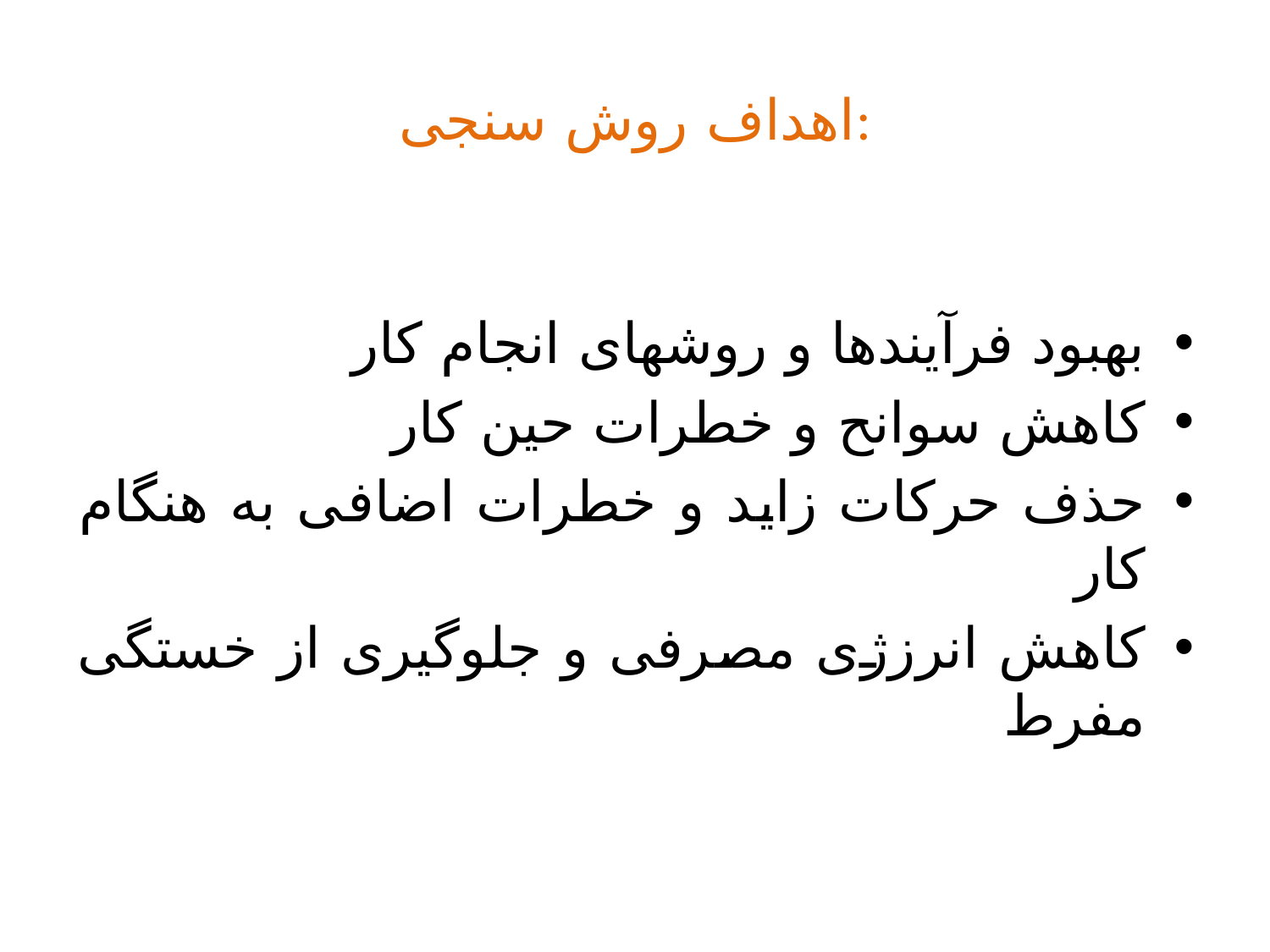

# اهداف روش سنجی:

بهبود فرآیندها و روشهای انجام کار
کاهش سوانح و خطرات حین کار
حذف حرکات زاید و خطرات اضافی به هنگام کار
کاهش انرزژی مصرفی و جلوگیری از خستگی مفرط